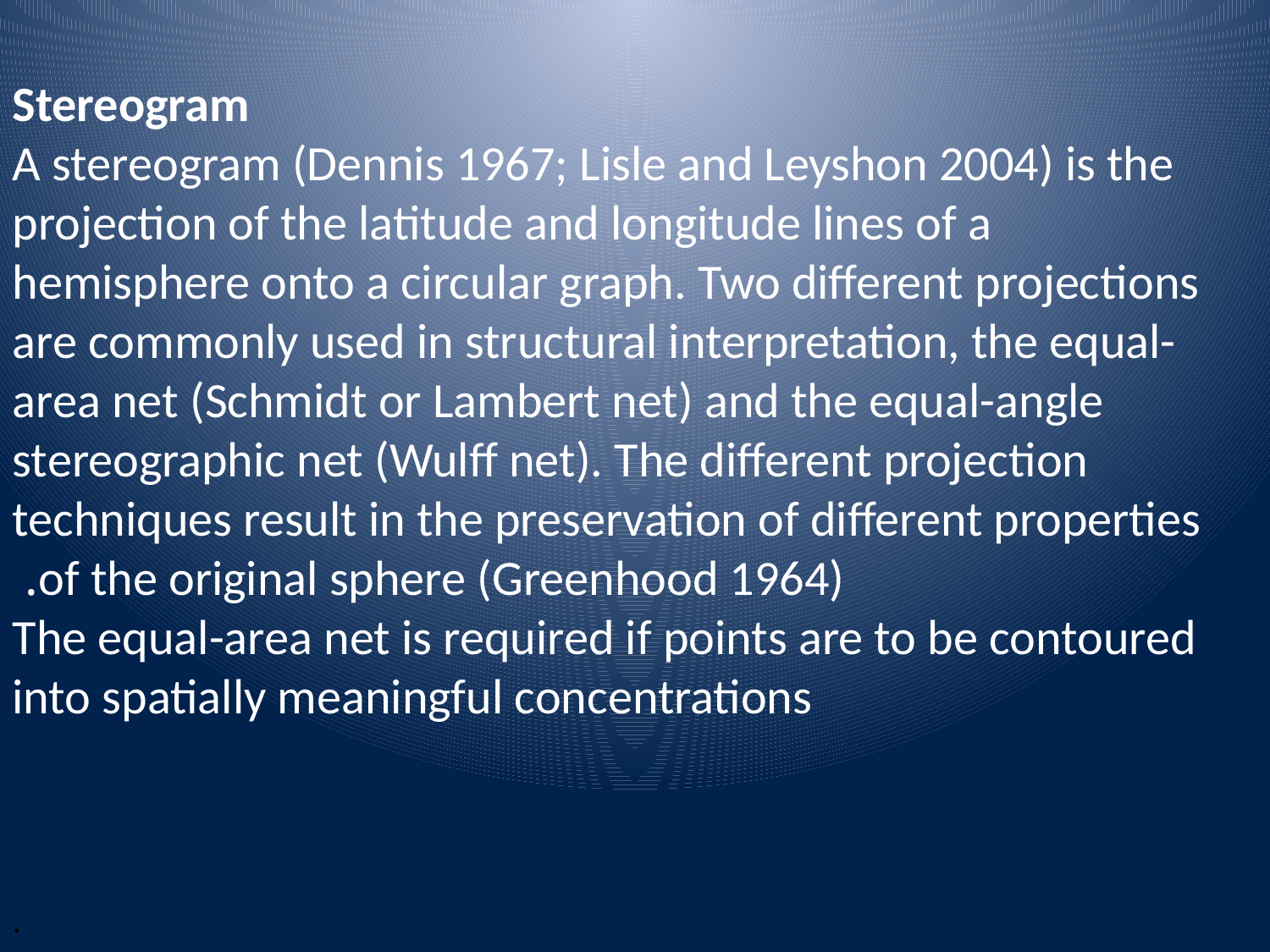

Stereogram
A stereogram (Dennis 1967; Lisle and Leyshon 2004) is the projection of the latitude and longitude lines of a hemisphere onto a circular graph. Two different projections are commonly used in structural interpretation, the equal-area net (Schmidt or Lambert net) and the equal-angle stereographic net (Wulff net). The different projection techniques result in the preservation of different properties of the original sphere (Greenhood 1964).
The equal-area net is required if points are to be contoured into spatially meaningful concentrations

.